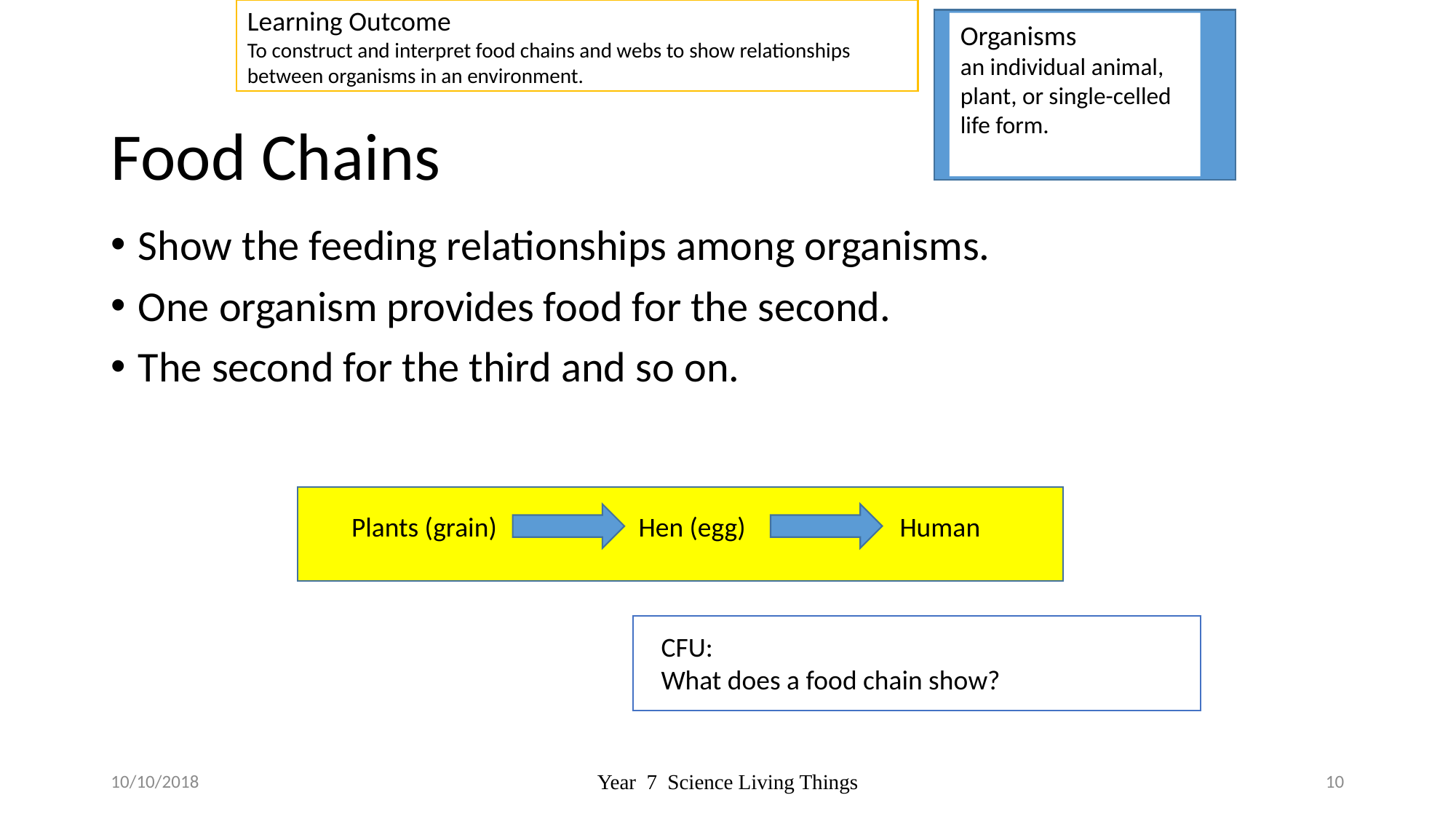

Learning Outcome
To construct and interpret food chains and webs to show relationships between organisms in an environment.

Organisms
an individual animal, plant, or single-celled life form.

# Food Chains
Show the feeding relationships among organisms.
One organism provides food for the second.
The second for the third and so on.

Plants (grain)                       Hen (egg)                         Human

CFU:
What does a food chain show?
10/10/2018
Year  7  Science Living Things
10